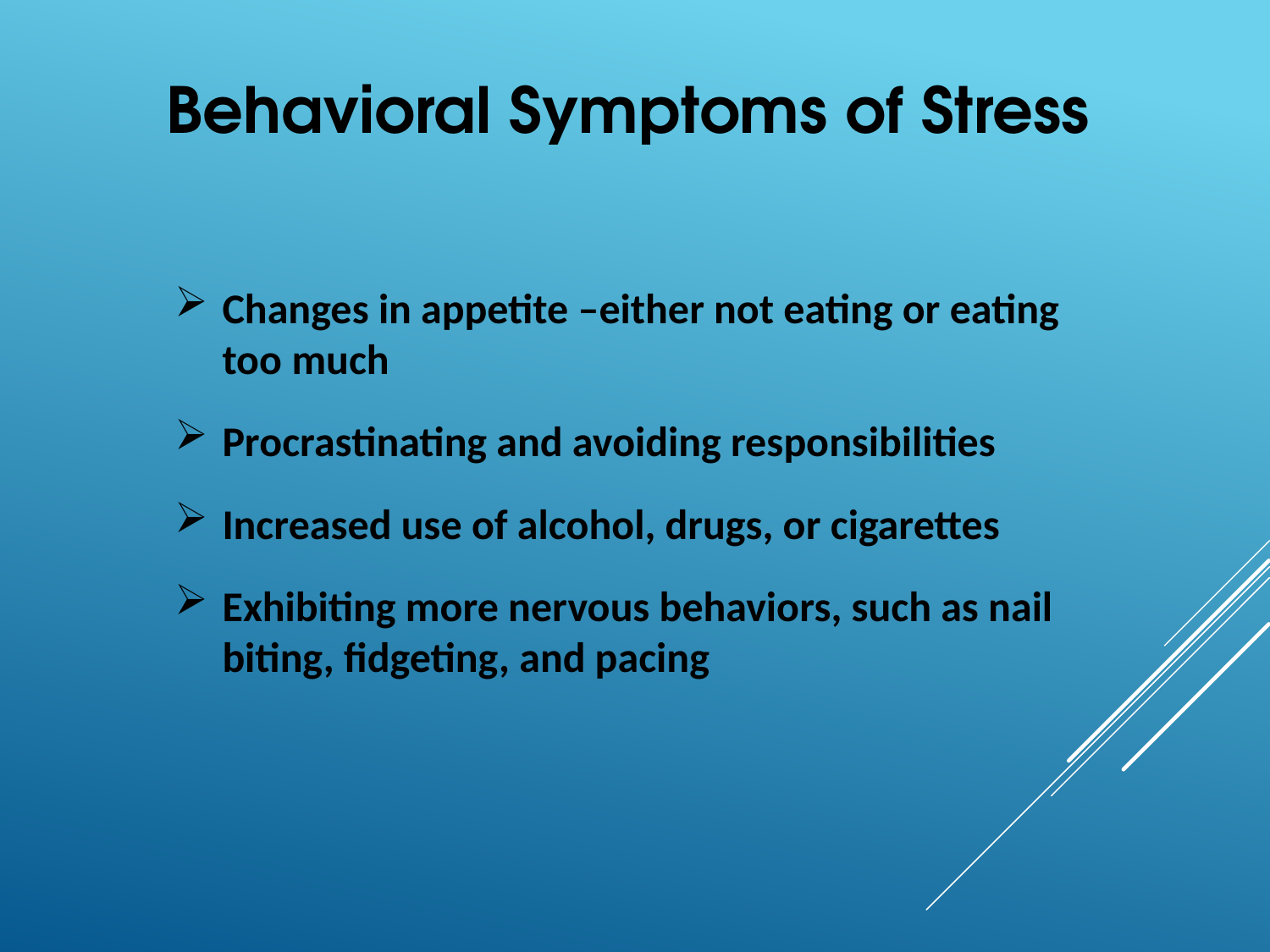

Behavioral Symptoms of Stress
Changes in appetite –either not eating or eating too much
Procrastinating and avoiding responsibilities
Increased use of alcohol, drugs, or cigarettes
Exhibiting more nervous behaviors, such as nail biting, fidgeting, and pacing